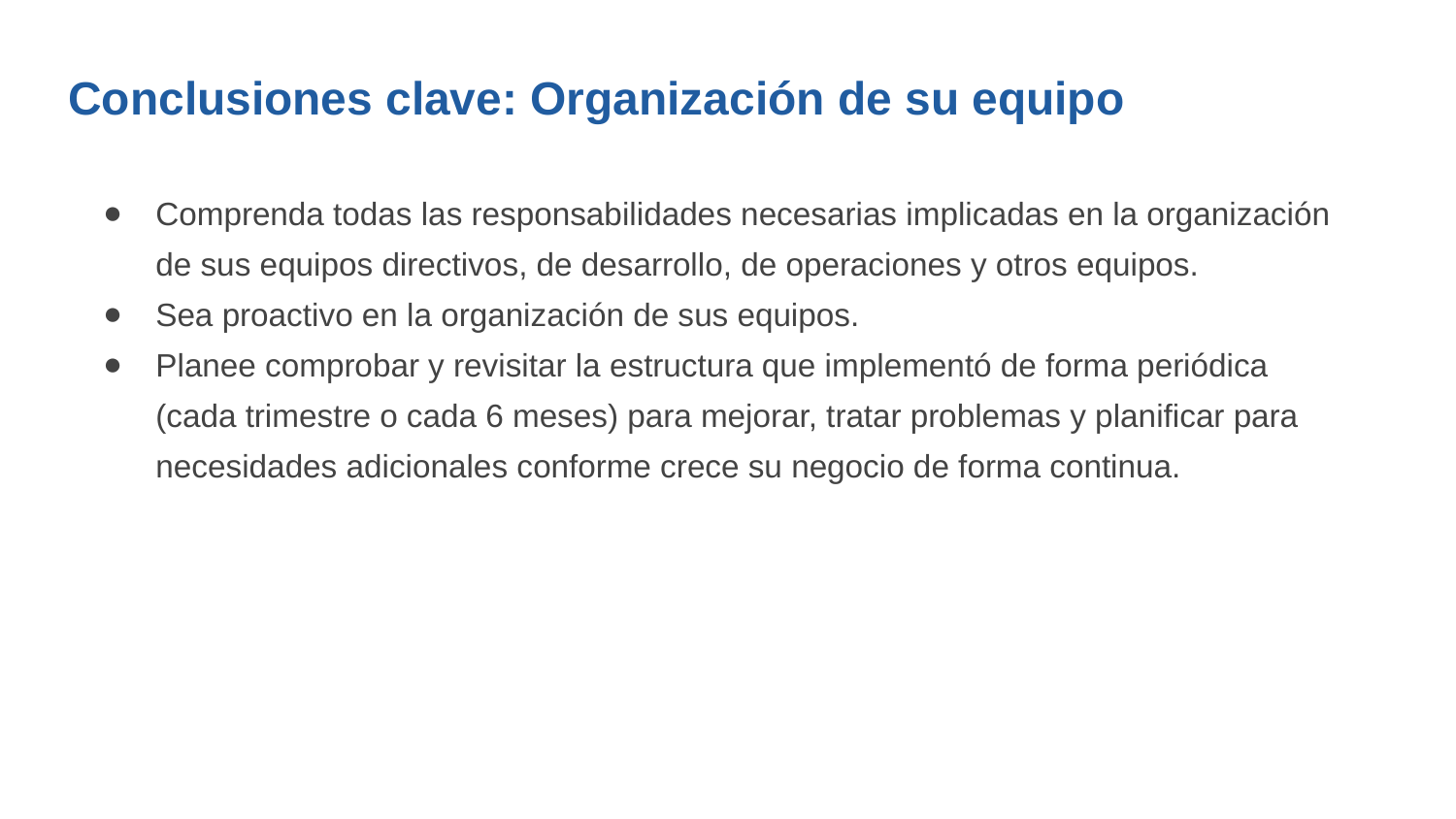

Conclusiones clave: Organización de su equipo
Comprenda todas las responsabilidades necesarias implicadas en la organización de sus equipos directivos, de desarrollo, de operaciones y otros equipos.
Sea proactivo en la organización de sus equipos.
Planee comprobar y revisitar la estructura que implementó de forma periódica (cada trimestre o cada 6 meses) para mejorar, tratar problemas y planificar para necesidades adicionales conforme crece su negocio de forma continua.